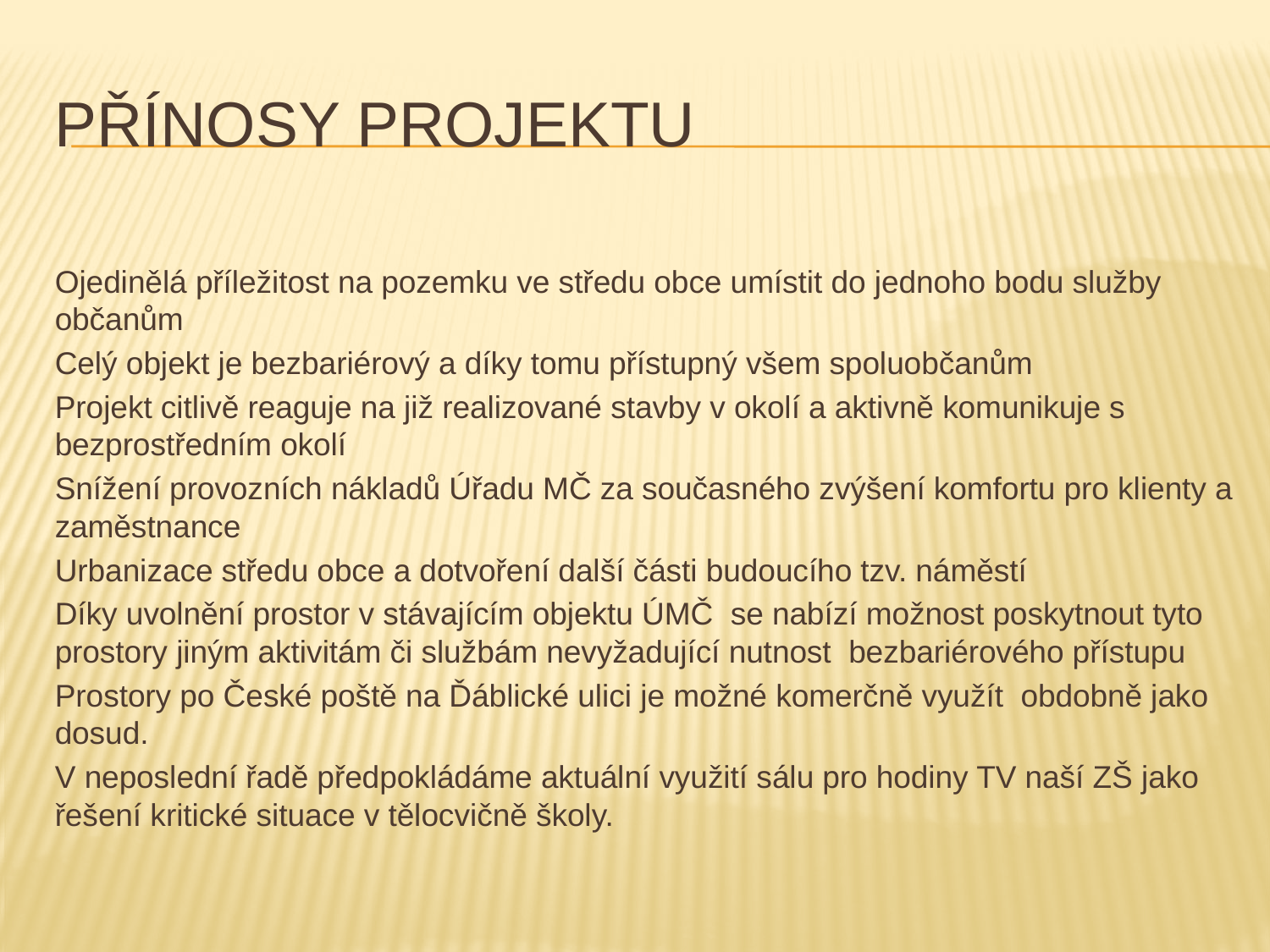

# Přínosy projektu

Ojedinělá příležitost na pozemku ve středu obce umístit do jednoho bodu služby občanům
Celý objekt je bezbariérový a díky tomu přístupný všem spoluobčanům
Projekt citlivě reaguje na již realizované stavby v okolí a aktivně komunikuje s bezprostředním okolí
Snížení provozních nákladů Úřadu MČ za současného zvýšení komfortu pro klienty a zaměstnance
Urbanizace středu obce a dotvoření další části budoucího tzv. náměstí
Díky uvolnění prostor v stávajícím objektu ÚMČ  se nabízí možnost poskytnout tyto prostory jiným aktivitám či službám nevyžadující nutnost  bezbariérového přístupu
Prostory po České poště na Ďáblické ulici je možné komerčně využít  obdobně jako dosud.
V neposlední řadě předpokládáme aktuální využití sálu pro hodiny TV naší ZŠ jako řešení kritické situace v tělocvičně školy.